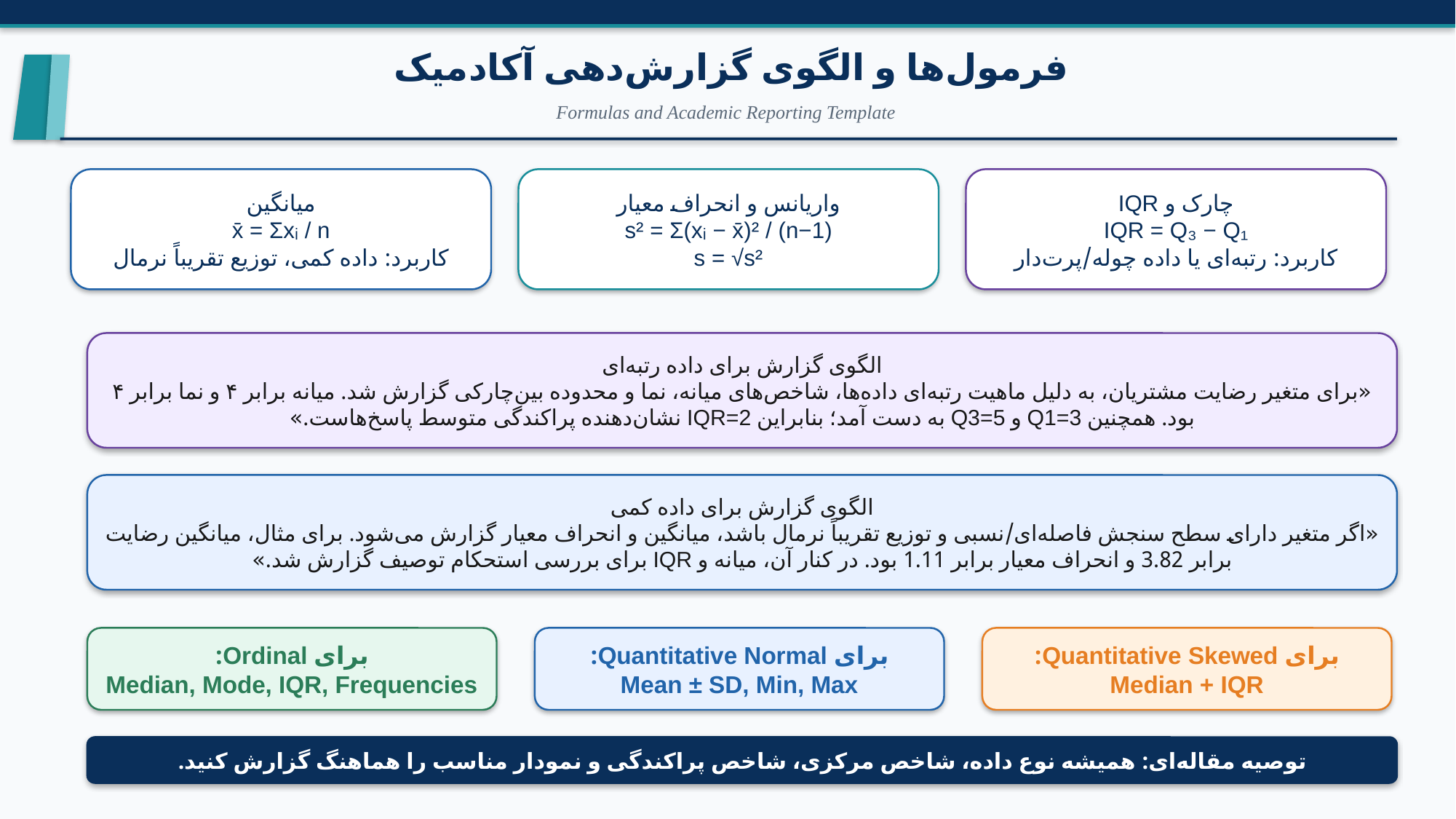

فرمول‌ها و الگوی گزارش‌دهی آکادمیک

Formulas and Academic Reporting Template

میانگین
x̄ = Σxᵢ / n
کاربرد: داده کمی، توزیع تقریباً نرمال
واریانس و انحراف معیار
s² = Σ(xᵢ − x̄)² / (n−1)
s = √s²
چارک و IQR
IQR = Q₃ − Q₁
کاربرد: رتبه‌ای یا داده چوله/پرت‌دار
الگوی گزارش برای داده رتبه‌ای
«برای متغیر رضایت مشتریان، به دلیل ماهیت رتبه‌ای داده‌ها، شاخص‌های میانه، نما و محدوده بین‌چارکی گزارش شد. میانه برابر ۴ و نما برابر ۴ بود. همچنین Q1=3 و Q3=5 به دست آمد؛ بنابراین IQR=2 نشان‌دهنده پراکندگی متوسط پاسخ‌هاست.»
الگوی گزارش برای داده کمی
«اگر متغیر دارای سطح سنجش فاصله‌ای/نسبی و توزیع تقریباً نرمال باشد، میانگین و انحراف معیار گزارش می‌شود. برای مثال، میانگین رضایت برابر 3.82 و انحراف معیار برابر 1.11 بود. در کنار آن، میانه و IQR برای بررسی استحکام توصیف گزارش شد.»
برای Ordinal:
Median, Mode, IQR, Frequencies
برای Quantitative Normal:
Mean ± SD, Min, Max
برای Quantitative Skewed:
Median + IQR
توصیه مقاله‌ای: همیشه نوع داده، شاخص مرکزی، شاخص پراکندگی و نمودار مناسب را هماهنگ گزارش کنید.